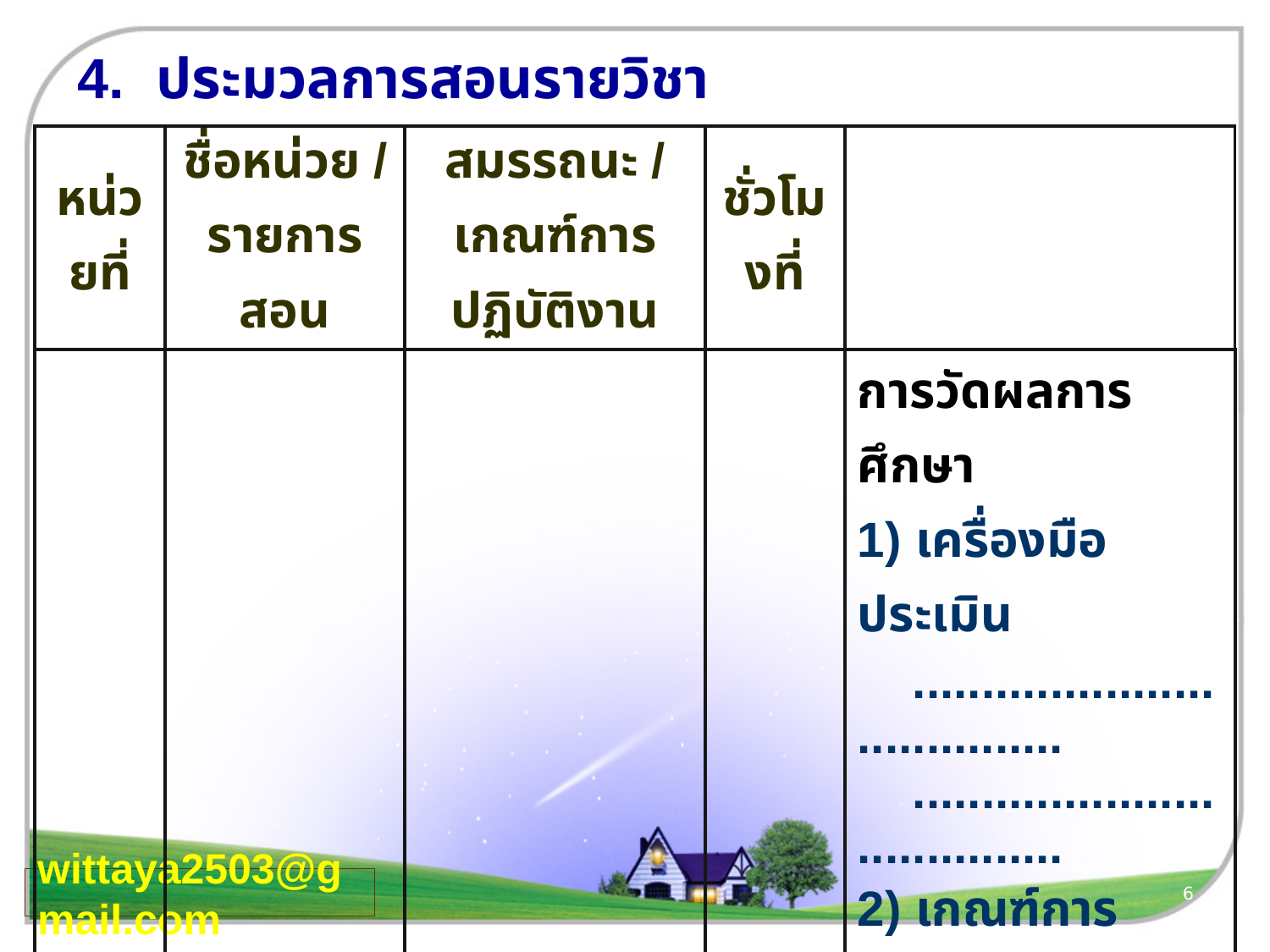

4.  ประมวลการสอนรายวิชา
| หน่วยที่ | ชื่อหน่วย / รายการสอน | สมรรถนะ / เกณฑ์การปฏิบัติงาน | ชั่วโมงที่ |  |
| --- | --- | --- | --- | --- |
|  |  |  |  | การวัดผลการศึกษา 1) เครื่องมือประเมิน ..................................... ..................................... 2) เกณฑ์การประเมิน ..................................... .................................... |
wittaya2503@gmail.com
6